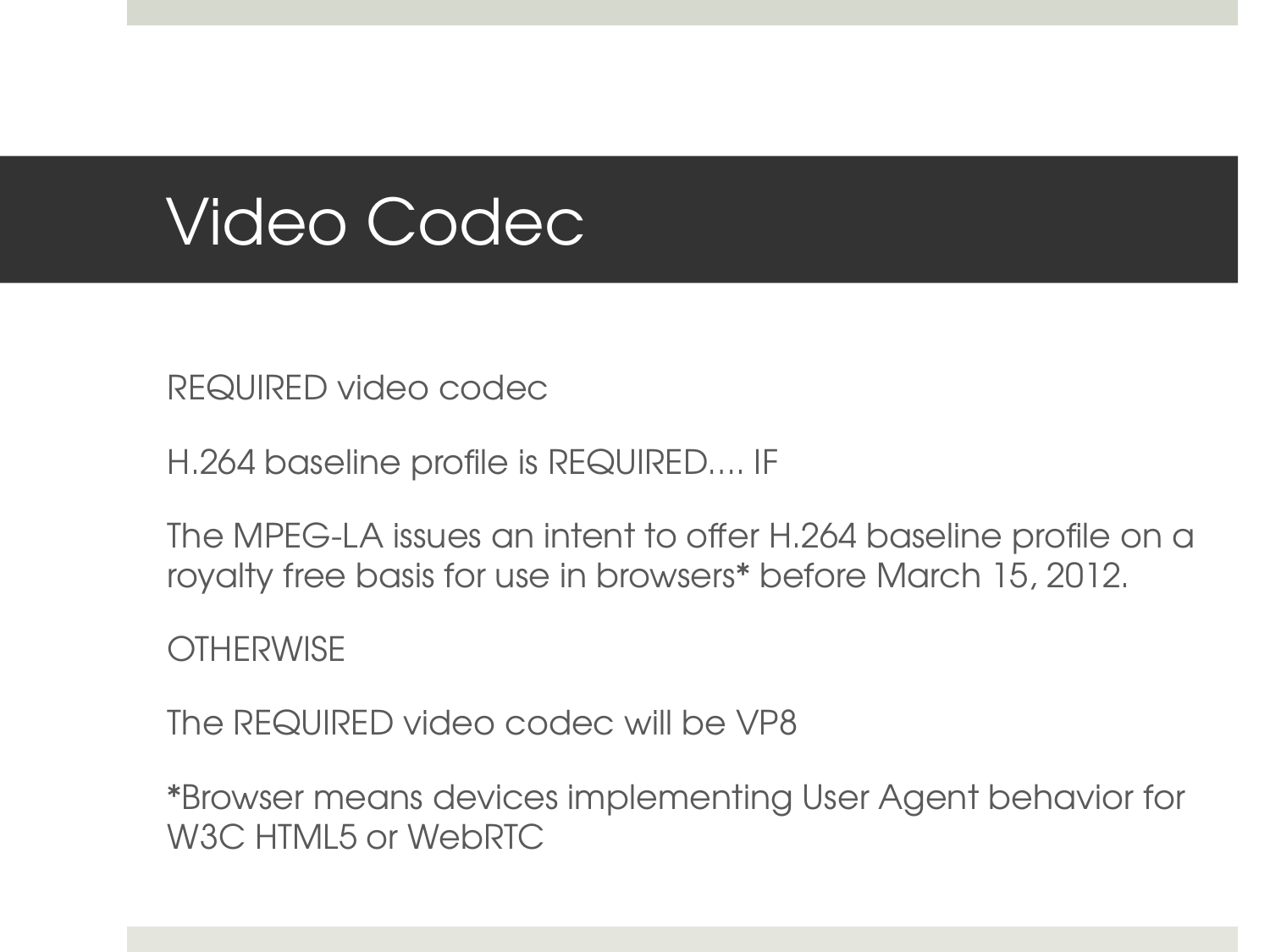

# Video Codec
REQUIRED video codec
H.264 baseline profile is REQUIRED…. IF
The MPEG-LA issues an intent to offer H.264 baseline profile on a royalty free basis for use in browsers* before March 15, 2012.
OTHERWISE
The REQUIRED video codec will be VP8
*Browser means devices implementing User Agent behavior for W3C HTML5 or WebRTC